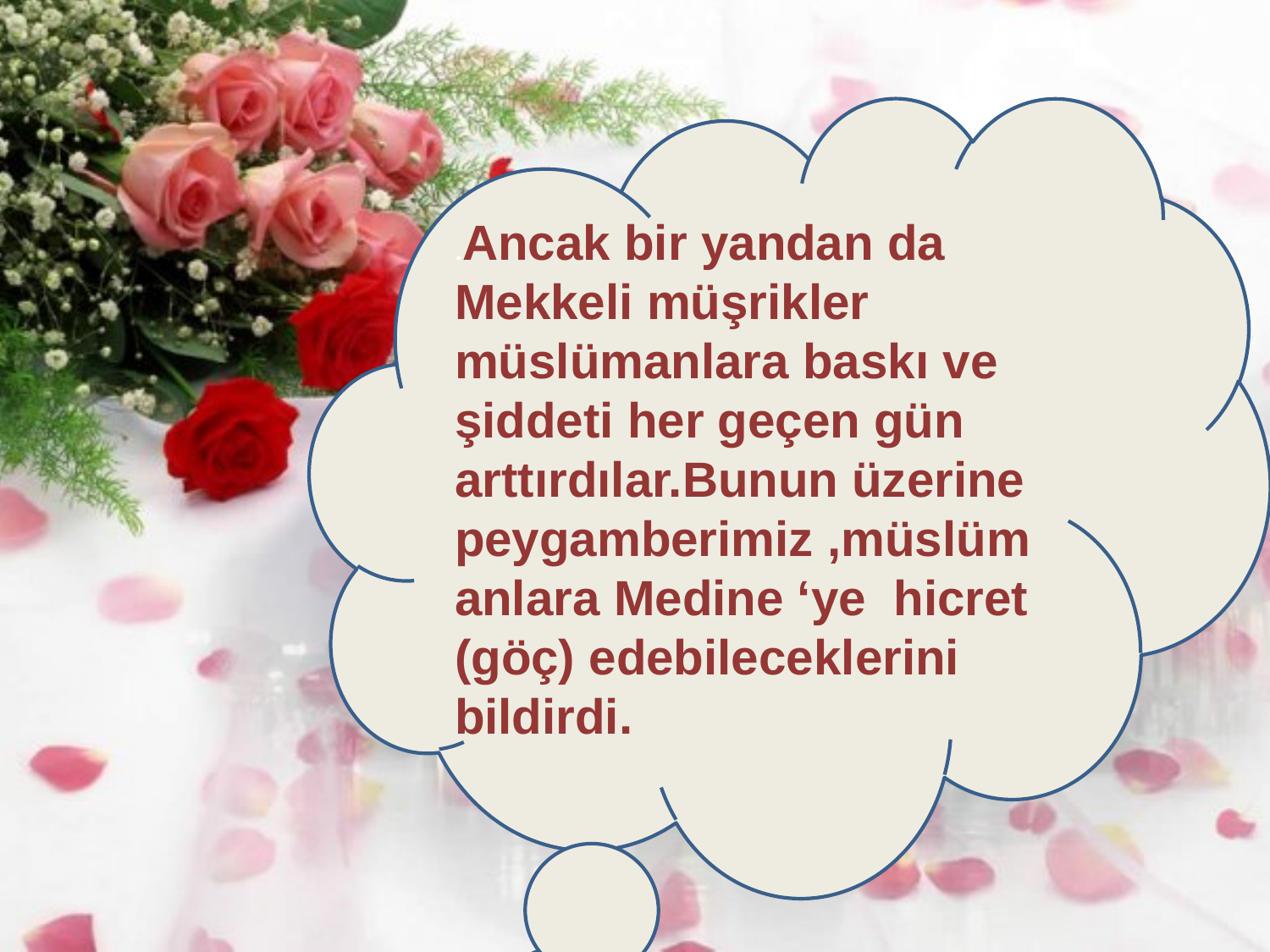

.Ancak bir yandan da Mekkeli müşrikler müslümanlara baskı ve şiddeti her geçen gün arttırdılar.Bunun üzerine peygamberimiz ,müslümanlara Medine ‘ye  hicret (göç) edebileceklerini bildirdi.